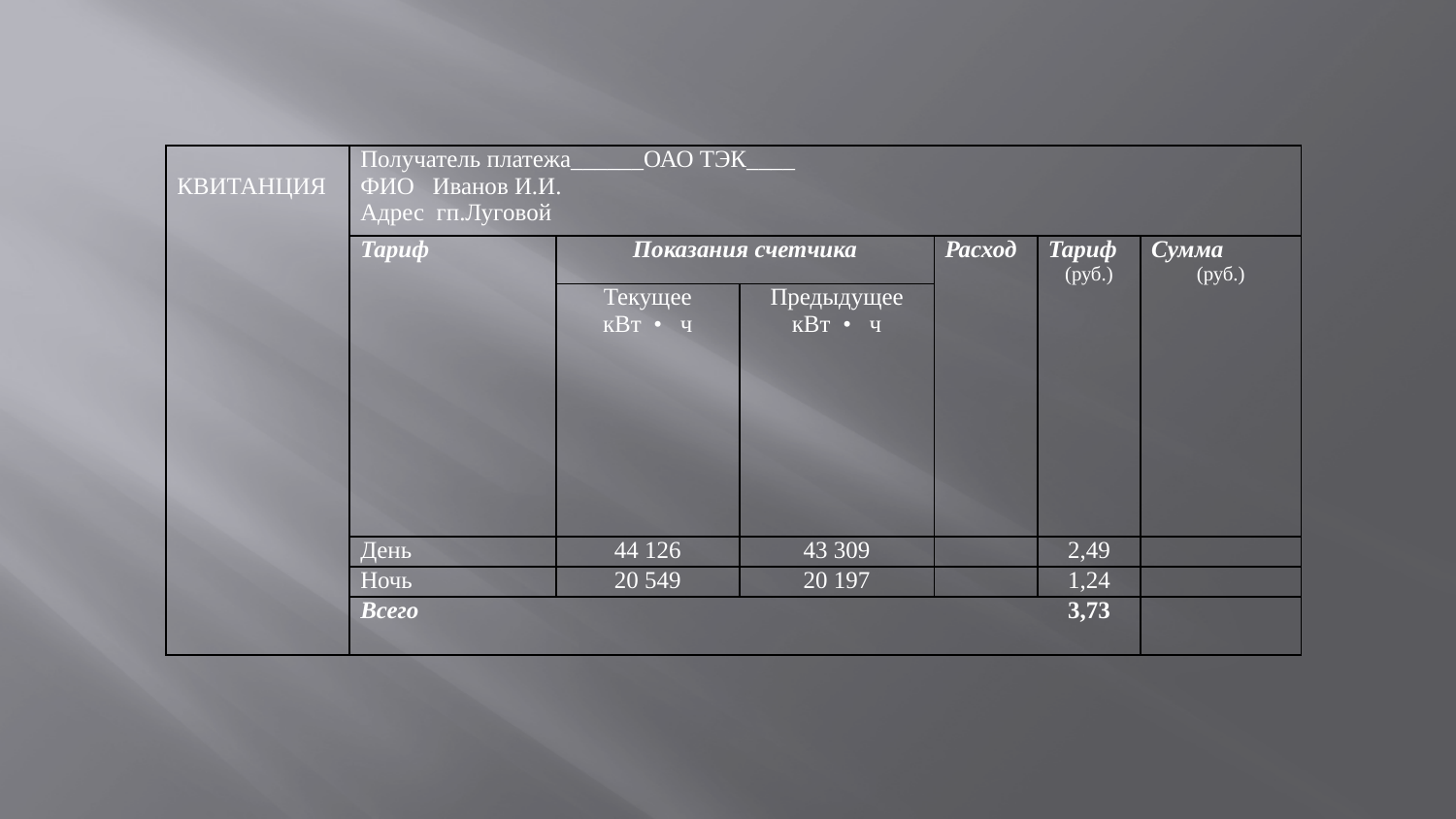

| КВИТАНЦИЯ | Получатель платежа\_\_\_\_\_\_ОАО ТЭК\_\_\_\_ ФИО Иванов И.И. Адрес гп.Луговой |  |  |  |  |  |
| --- | --- | --- | --- | --- | --- | --- |
|  | Тариф | Показания счетчика |  | Расход | Тариф (руб.) | Сумма (руб.) |
|  |  | Текущее кВт • ч | Предыдущее кВт • ч |  |  |  |
|  | День | 44 126 | 43 309 |  | 2,49 |  |
|  | Ночь | 20 549 | 20 197 |  | 1,24 |  |
|  | Всего 3,73 |  |  |  |  |  |